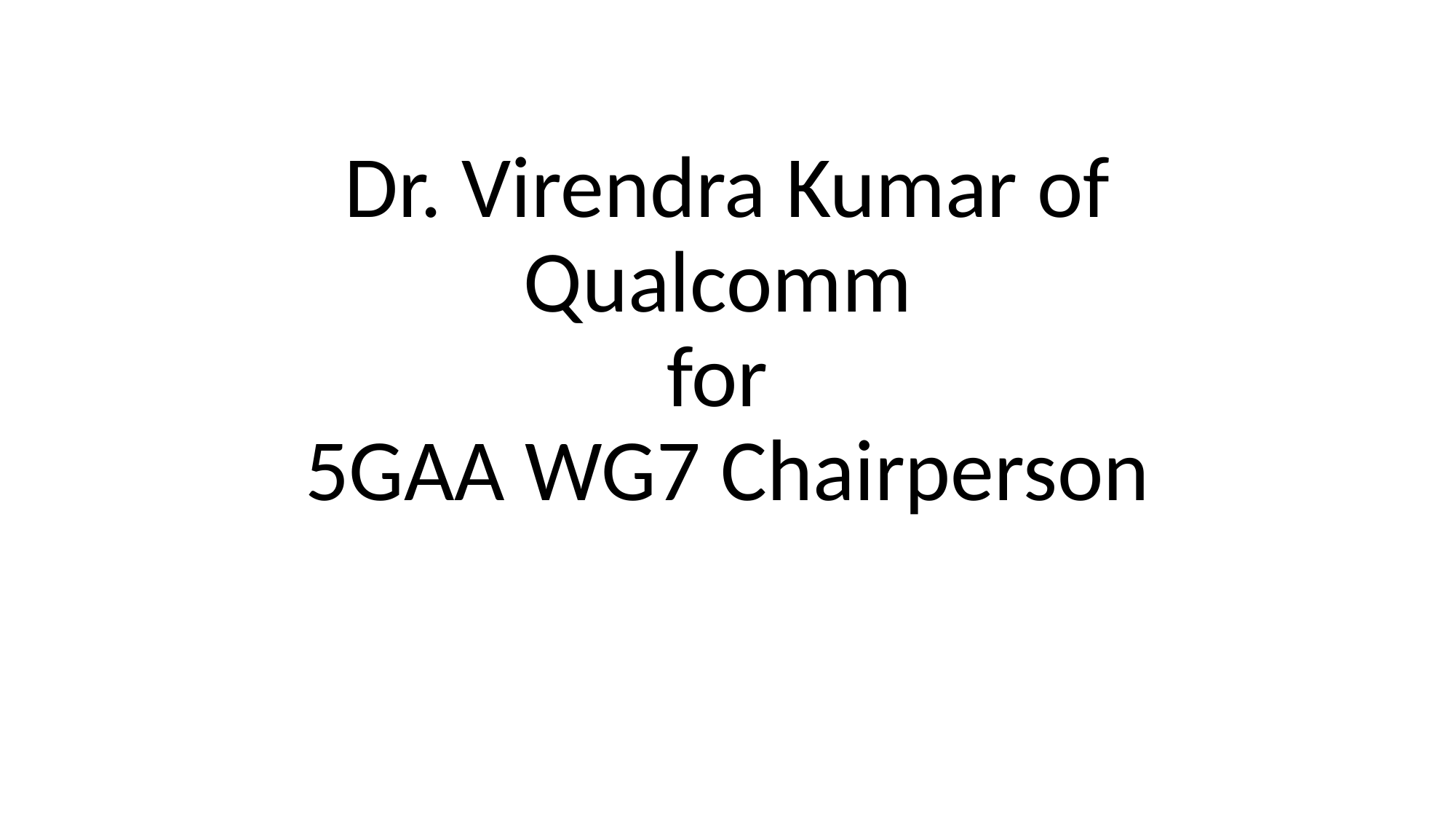

# Dr. Virendra Kumar of Qualcomm for 5GAA WG7 Chairperson